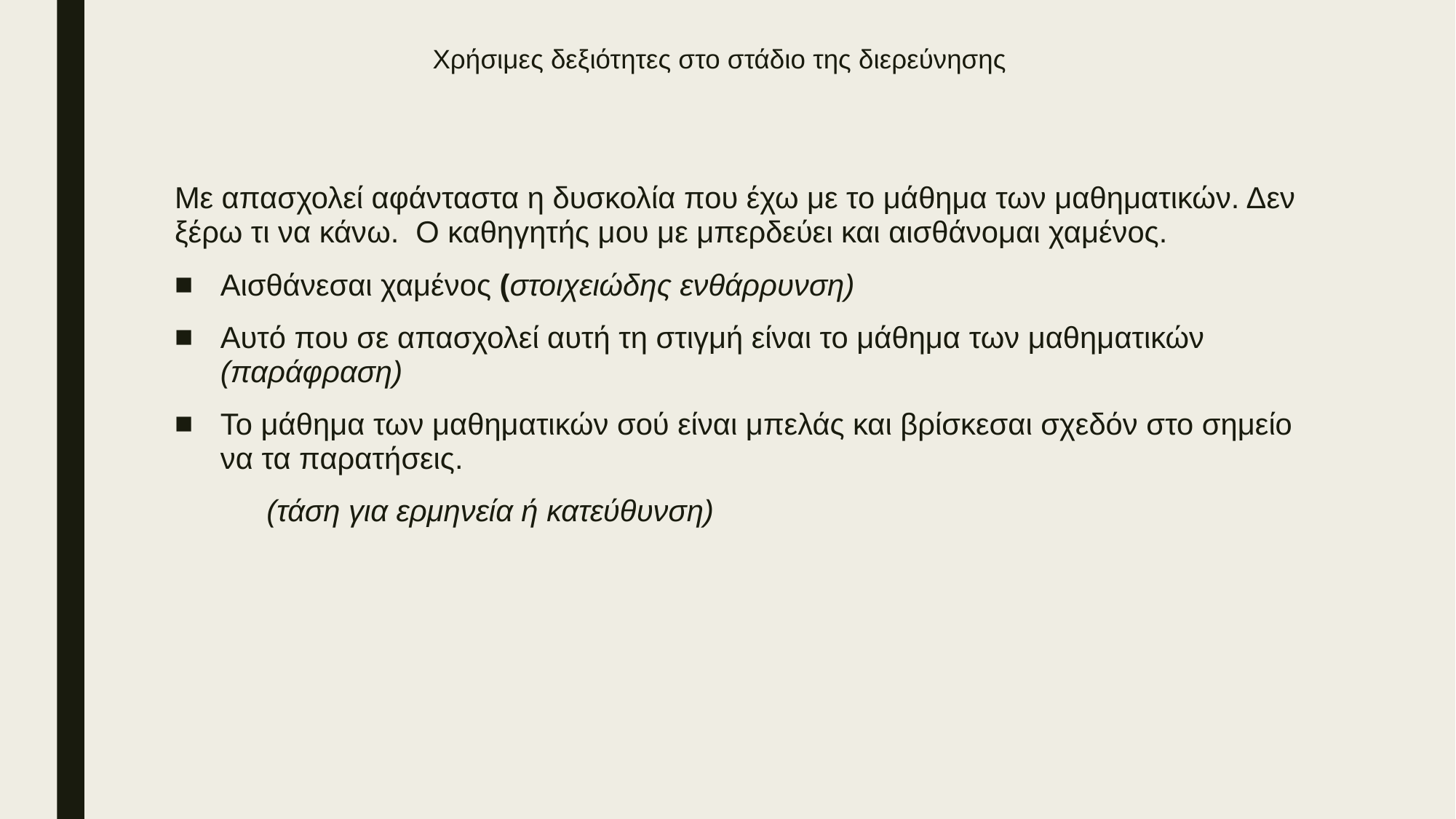

# Χρήσιμες δεξιότητες στο στάδιο της διερεύνησης
Με απασχολεί αφάνταστα η δυσκολία που έχω με το μάθημα των μαθηματικών. Δεν ξέρω τι να κάνω.  Ο καθηγητής μου με μπερδεύει και αισθάνομαι χαμένος.
Αισθάνεσαι χαμένος (στοιχειώδης ενθάρρυνση)
Αυτό που σε απασχολεί αυτή τη στιγμή είναι το μάθημα των μαθηματικών (παράφραση)
Το μάθημα των μαθηματικών σού είναι μπελάς και βρίσκεσαι σχεδόν στο σημείο να τα παρατήσεις.
           (τάση για ερμηνεία ή κατεύθυνση)